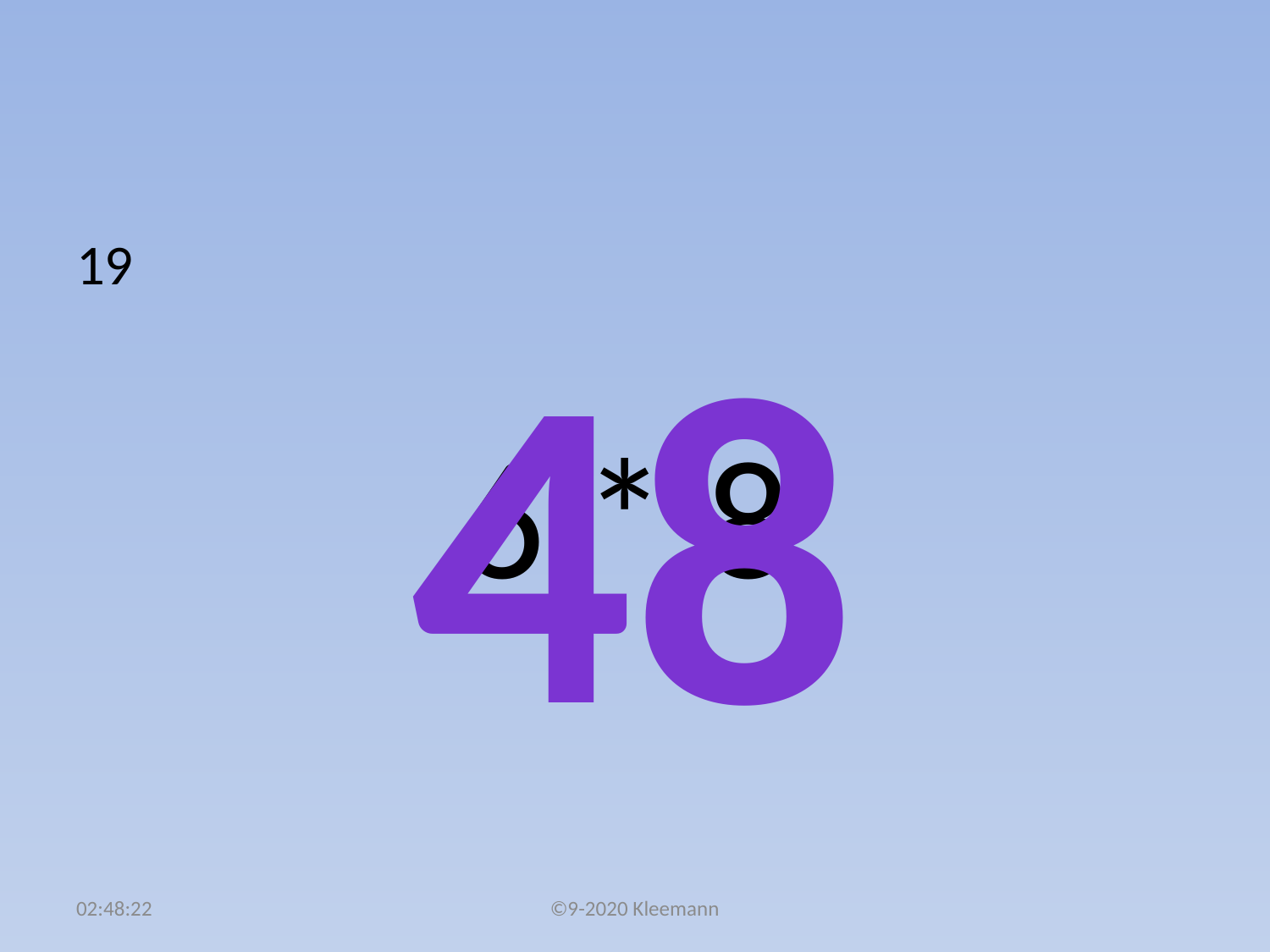

#
19

          6 * 8
48
02:48:22
©9-2020 Kleemann